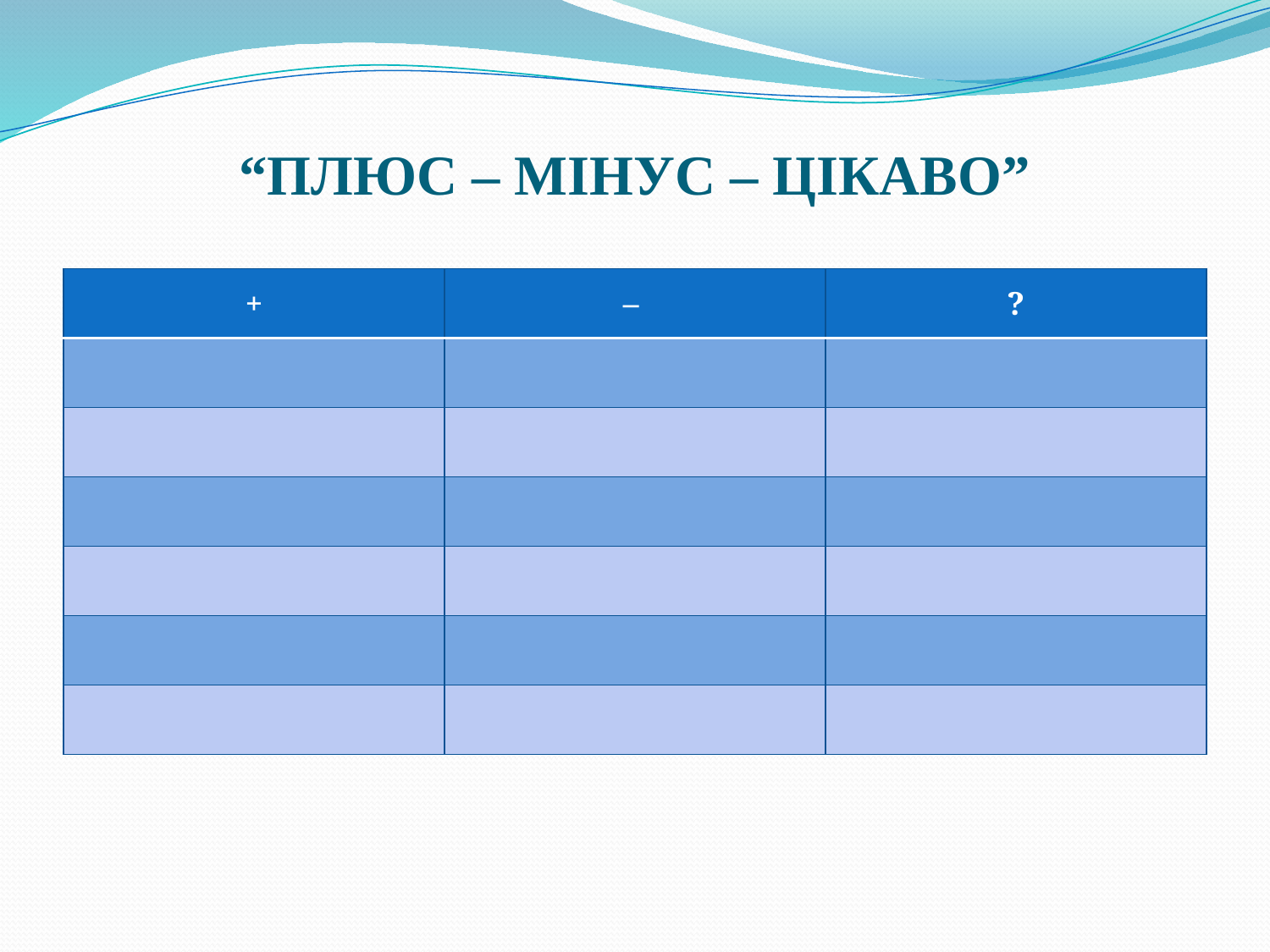

# “ПЛЮС – МІНУС – ЦІКАВО”
| + | – | ? |
| --- | --- | --- |
|  |  |  |
|  |  |  |
|  |  |  |
|  |  |  |
|  |  |  |
|  |  |  |